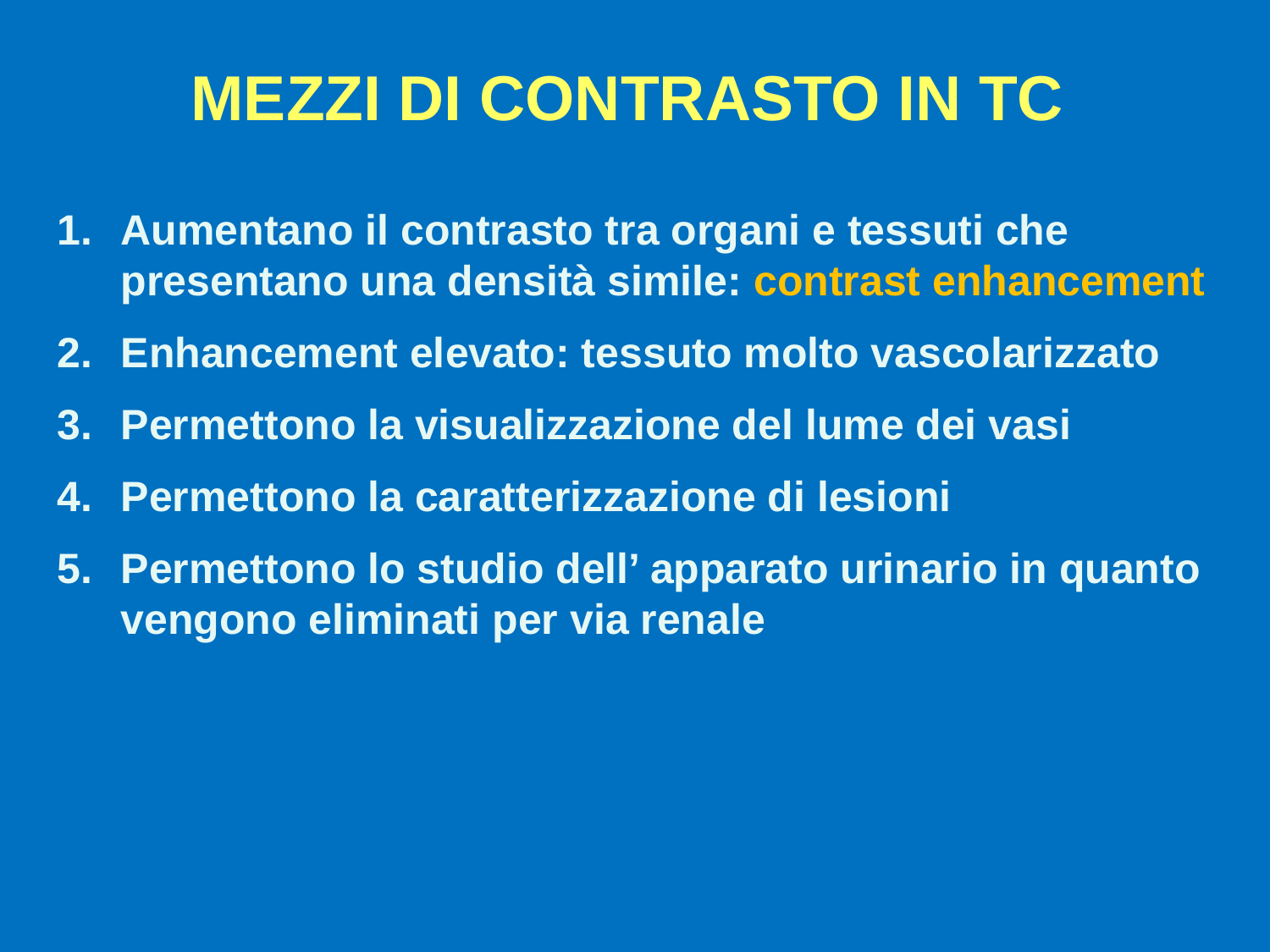

# MEZZI DI CONTRASTO IN TC
Aumentano il contrasto tra organi e tessuti che presentano una densità simile: contrast enhancement
Enhancement elevato: tessuto molto vascolarizzato
Permettono la visualizzazione del lume dei vasi
Permettono la caratterizzazione di lesioni
Permettono lo studio dell’ apparato urinario in quanto vengono eliminati per via renale